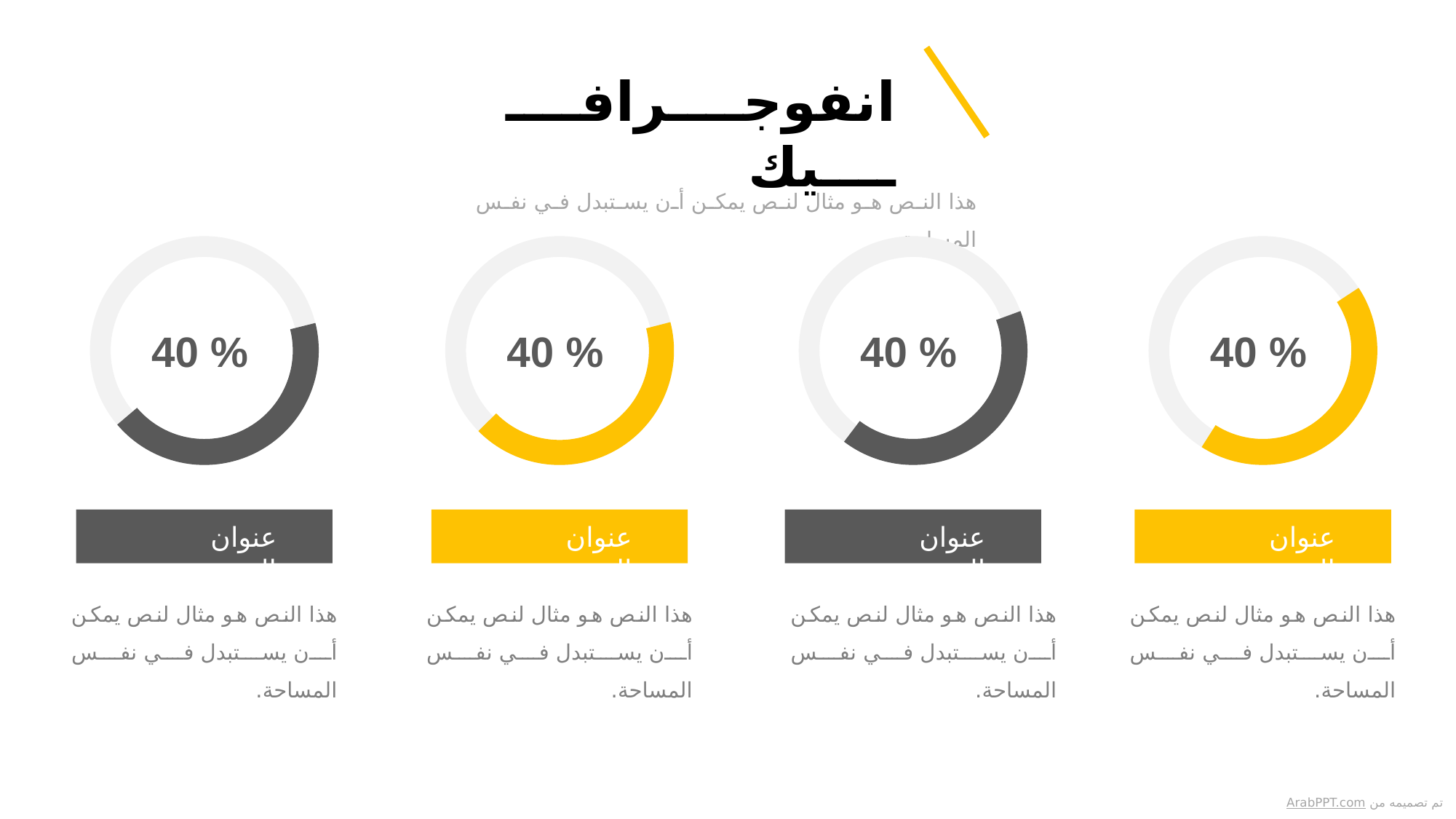

انفوجــــرافــــــــيك
هذا النص هو مثال لنص يمكن أن يستبدل في نفس المساحة

40 %
40 %
40 %
40 %

عنوان الفقرة

عنوان الفقرة

عنوان الفقرة

عنوان الفقرة
هذا النص هو مثال لنص يمكن أن يستبدل في نفس المساحة.
هذا النص هو مثال لنص يمكن أن يستبدل في نفس المساحة.
هذا النص هو مثال لنص يمكن أن يستبدل في نفس المساحة.
هذا النص هو مثال لنص يمكن أن يستبدل في نفس المساحة.